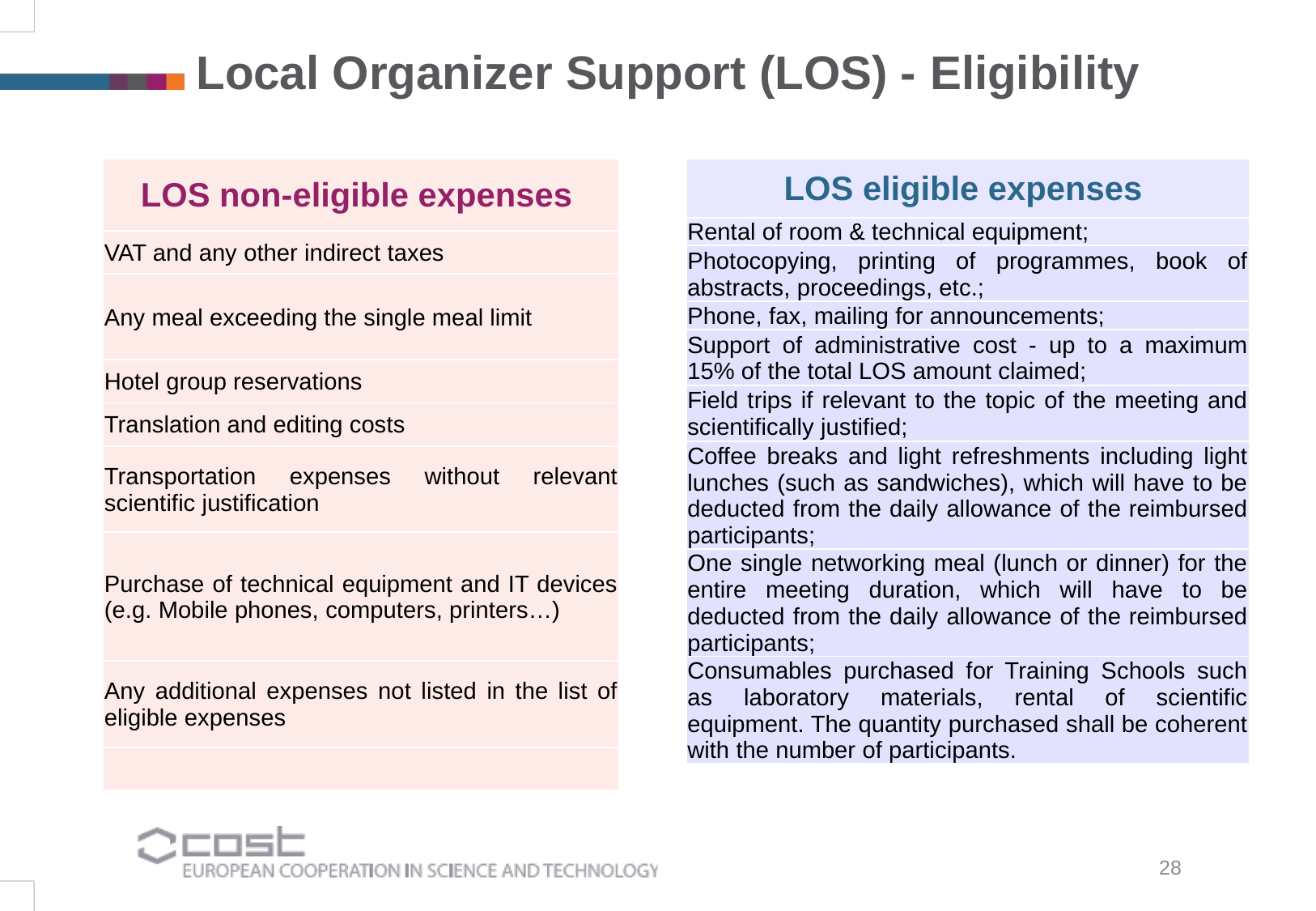

Local Organizer Support (LOS) - Eligibility

| LOS non-eligible expenses |
| --- |
| VAT and any other indirect taxes |
| Any meal exceeding the single meal limit |
| Hotel group reservations |
| Translation and editing costs |
| Transportation expenses without relevant scientific justification |
| Purchase of technical equipment and IT devices (e.g. Mobile phones, computers, printers…) |
| Any additional expenses not listed in the list of eligible expenses |
|  |
| LOS eligible expenses |
| --- |
| Rental of room & technical equipment; |
| Photocopying, printing of programmes, book of abstracts, proceedings, etc.; |
| Phone, fax, mailing for announcements; |
| Support of administrative cost - up to a maximum 15% of the total LOS amount claimed; |
| Field trips if relevant to the topic of the meeting and scientifically justified; |
| Coffee breaks and light refreshments including light lunches (such as sandwiches), which will have to be deducted from the daily allowance of the reimbursed participants; |
| One single networking meal (lunch or dinner) for the entire meeting duration, which will have to be deducted from the daily allowance of the reimbursed participants; |
| Consumables purchased for Training Schools such as laboratory materials, rental of scientific equipment. The quantity purchased shall be coherent with the number of participants. |
28